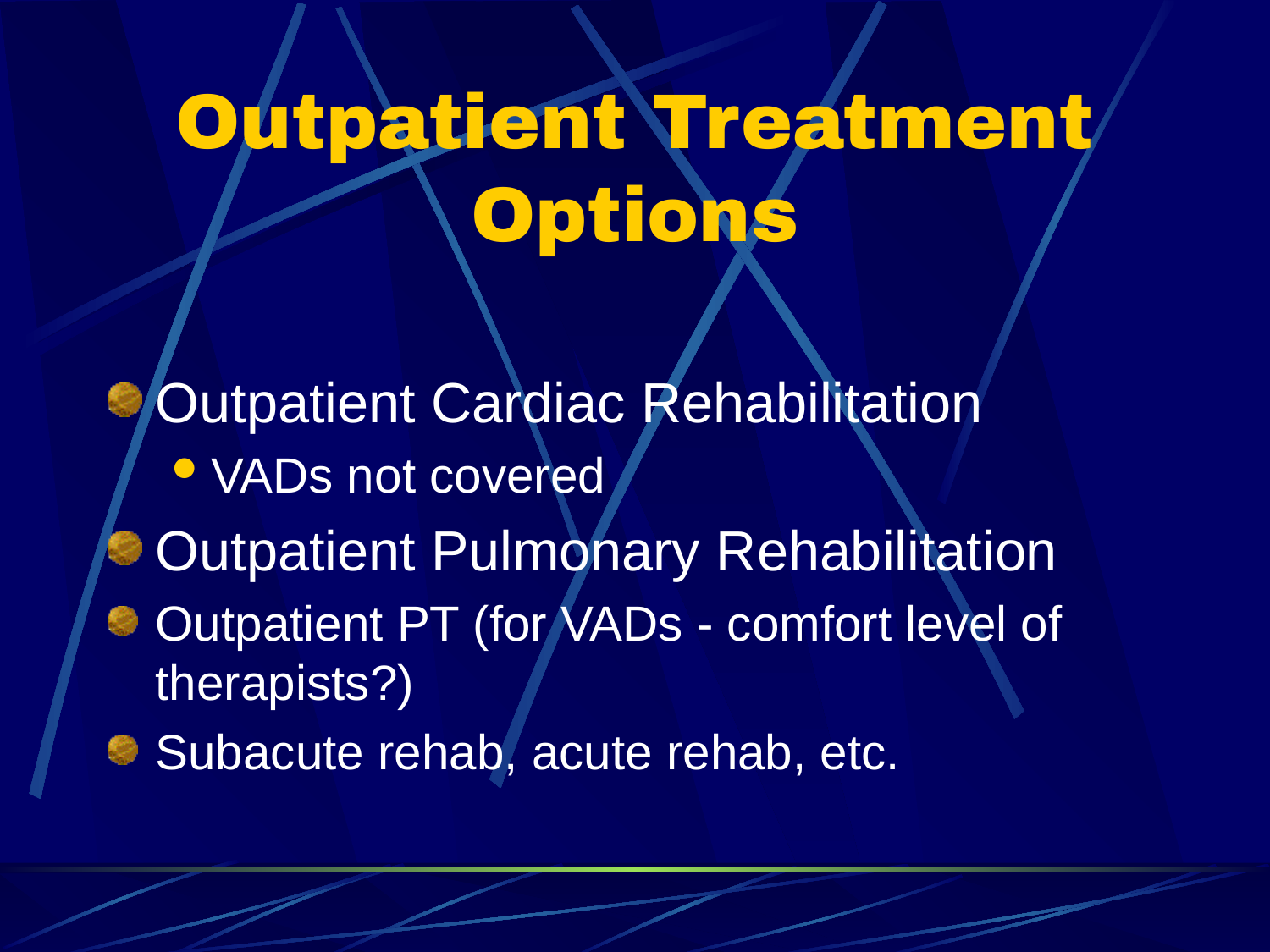

# Outpatient Treatment Options
Outpatient Cardiac Rehabilitation
VADs not covered
Outpatient Pulmonary Rehabilitation
Outpatient PT (for VADs - comfort level of therapists?)
Subacute rehab, acute rehab, etc.